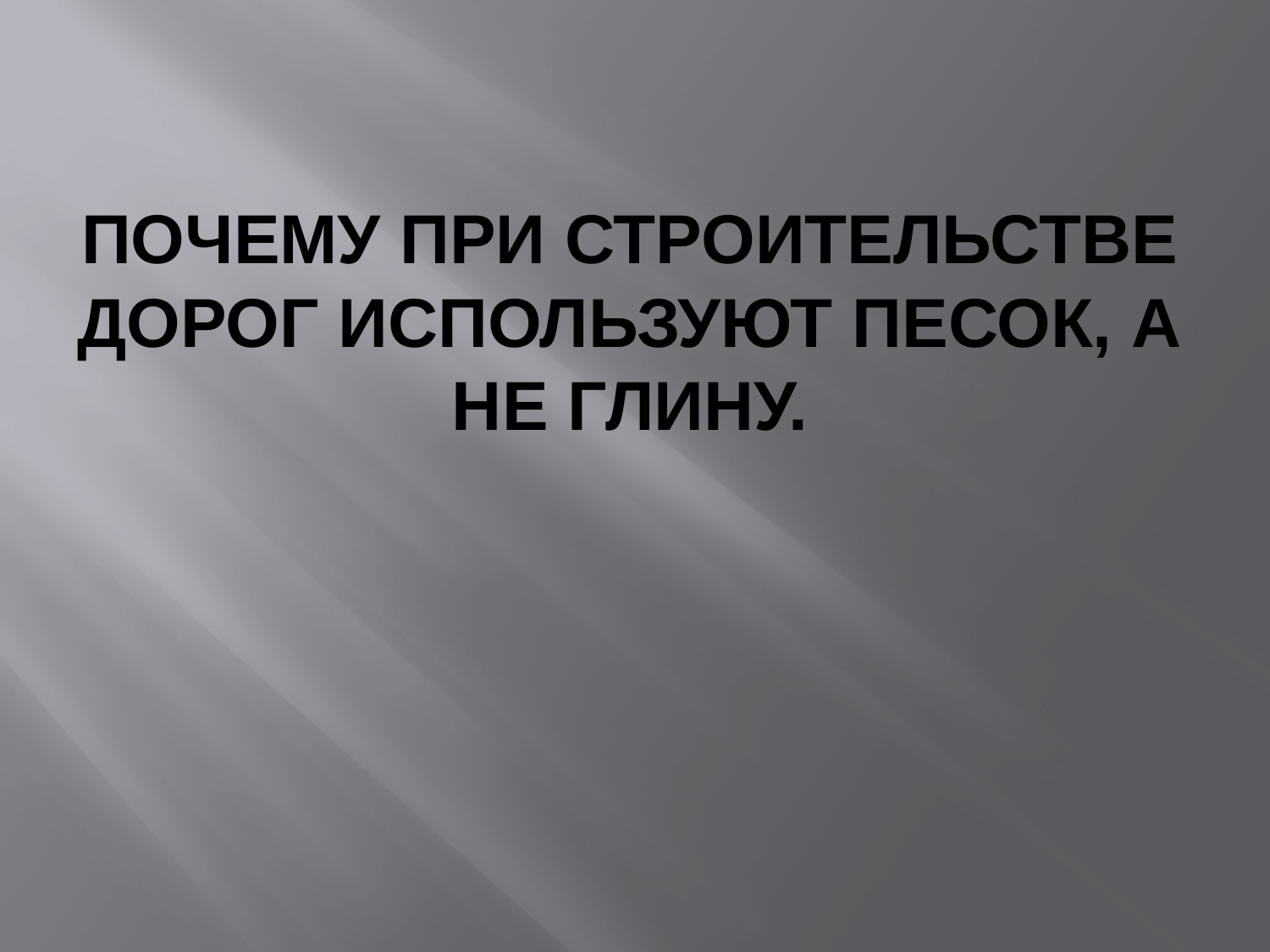

# Почему при строительстве дорог используют песок, а не глину.